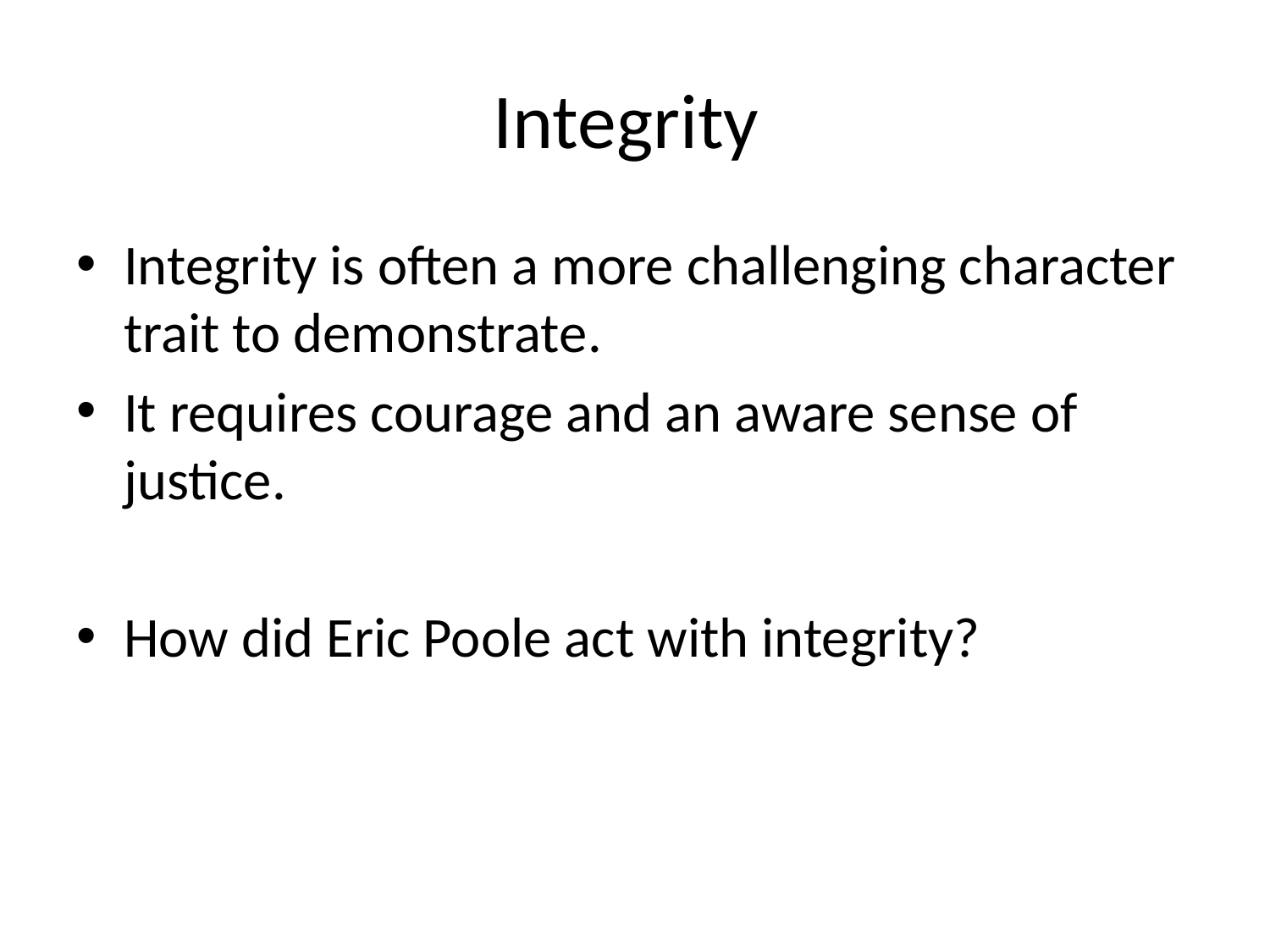

# Integrity
Integrity is often a more challenging character trait to demonstrate.
It requires courage and an aware sense of justice.

How did Eric Poole act with integrity?